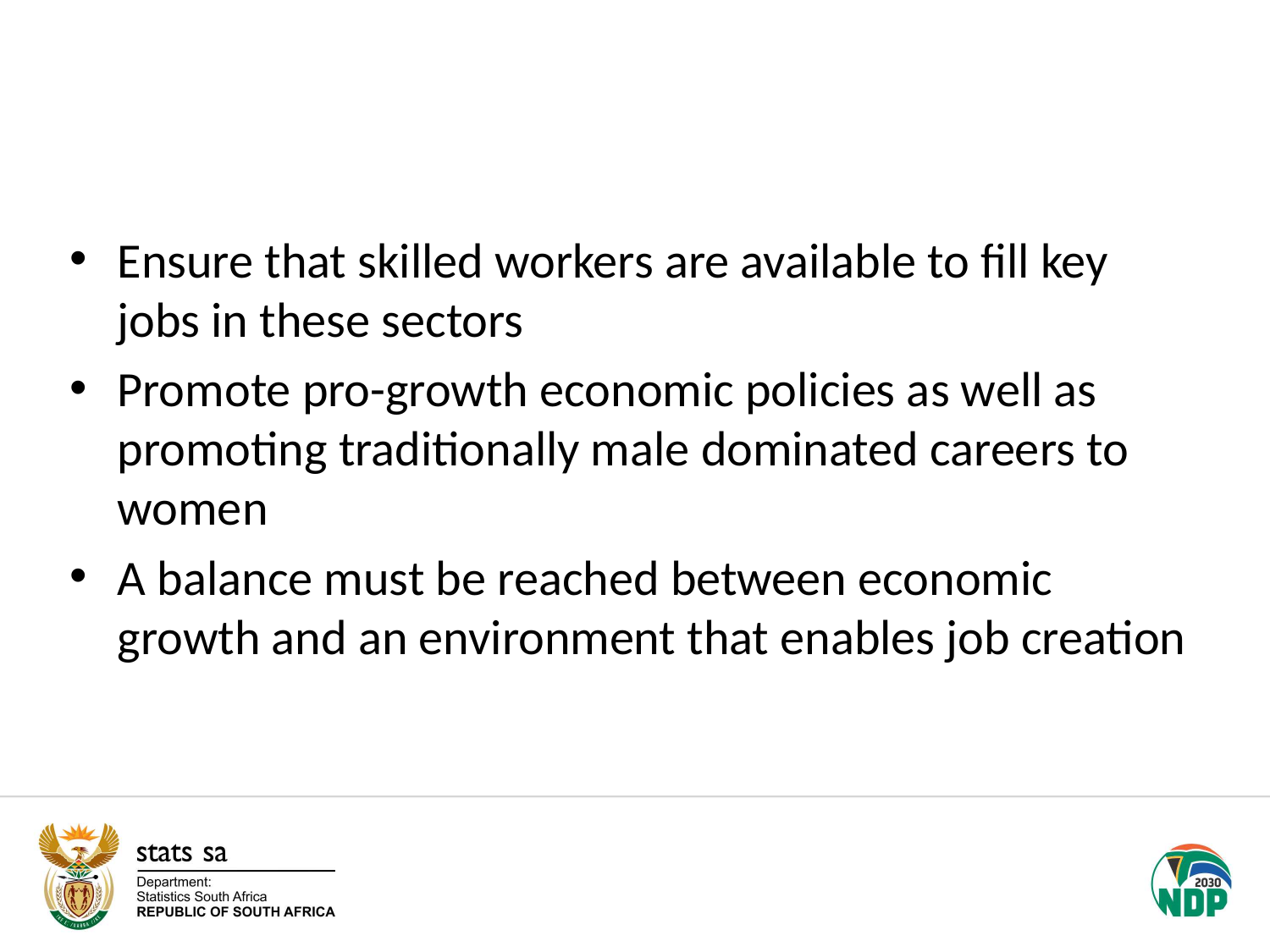

#
Ensure that skilled workers are available to fill key jobs in these sectors
Promote pro-growth economic policies as well as promoting traditionally male dominated careers to women
A balance must be reached between economic growth and an environment that enables job creation